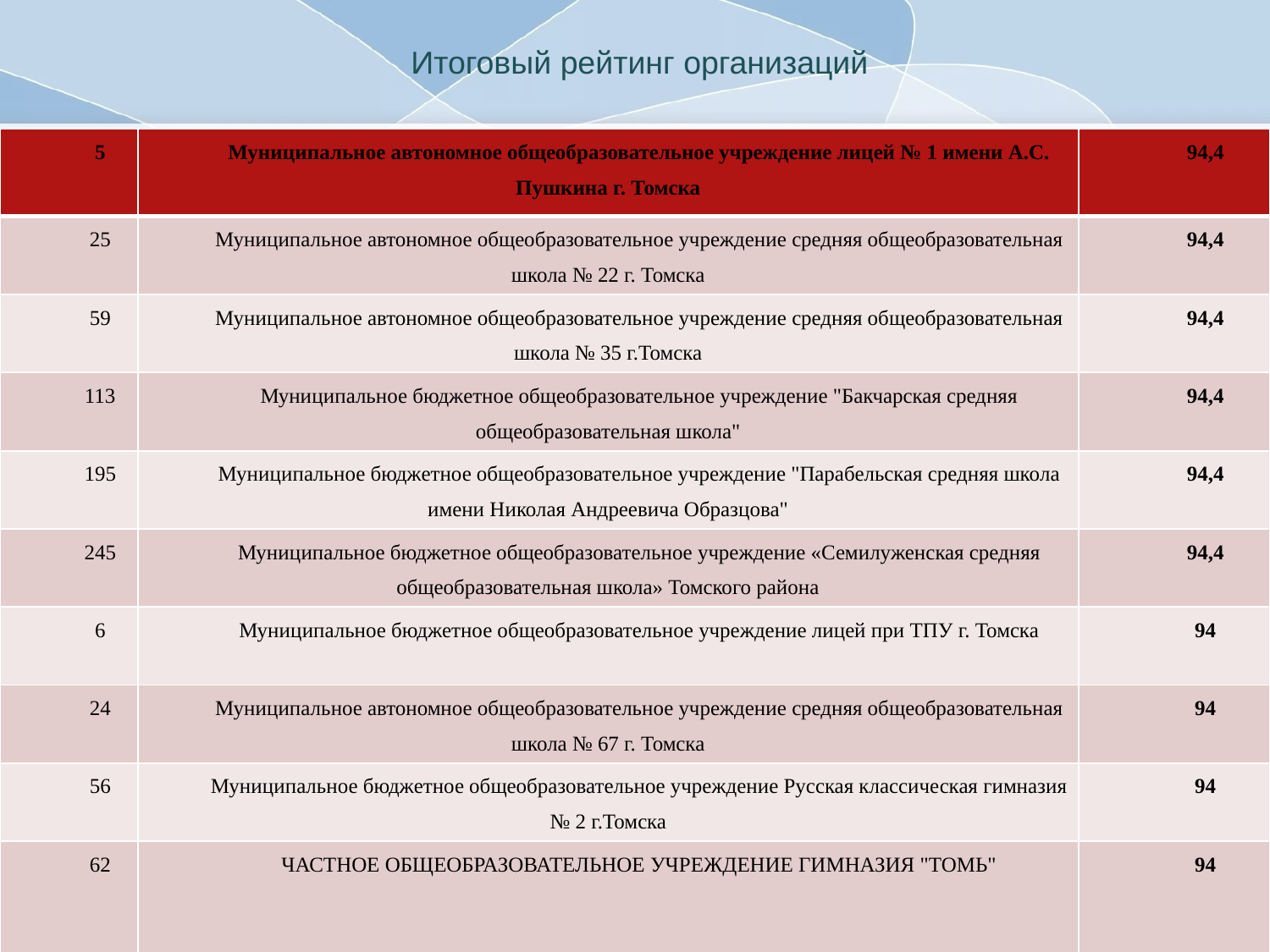

# Итоговый рейтинг организаций
| 5 | Муниципальное автономное общеобразовательное учреждение лицей № 1 имени А.С. Пушкина г. Томска | 94,4 |
| --- | --- | --- |
| 25 | Муниципальное автономное общеобразовательное учреждение средняя общеобразовательная школа № 22 г. Томска | 94,4 |
| 59 | Муниципальное автономное общеобразовательное учреждение средняя общеобразовательная школа № 35 г.Томска | 94,4 |
| 113 | Муниципальное бюджетное общеобразовательное учреждение "Бакчарская средняя общеобразовательная школа" | 94,4 |
| 195 | Муниципальное бюджетное общеобразовательное учреждение "Парабельская средняя школа имени Николая Андреевича Образцова" | 94,4 |
| 245 | Муниципальное бюджетное общеобразовательное учреждение «Семилуженская средняя общеобразовательная школа» Томского района | 94,4 |
| 6 | Муниципальное бюджетное общеобразовательное учреждение лицей при ТПУ г. Томска | 94 |
| 24 | Муниципальное автономное общеобразовательное учреждение средняя общеобразовательная школа № 67 г. Томска | 94 |
| 56 | Муниципальное бюджетное общеобразовательное учреждение Русская классическая гимназия № 2 г.Томска | 94 |
| 62 | ЧАСТНОЕ ОБЩЕОБРАЗОВАТЕЛЬНОЕ УЧРЕЖДЕНИЕ ГИМНАЗИЯ "ТОМЬ" | 94 |